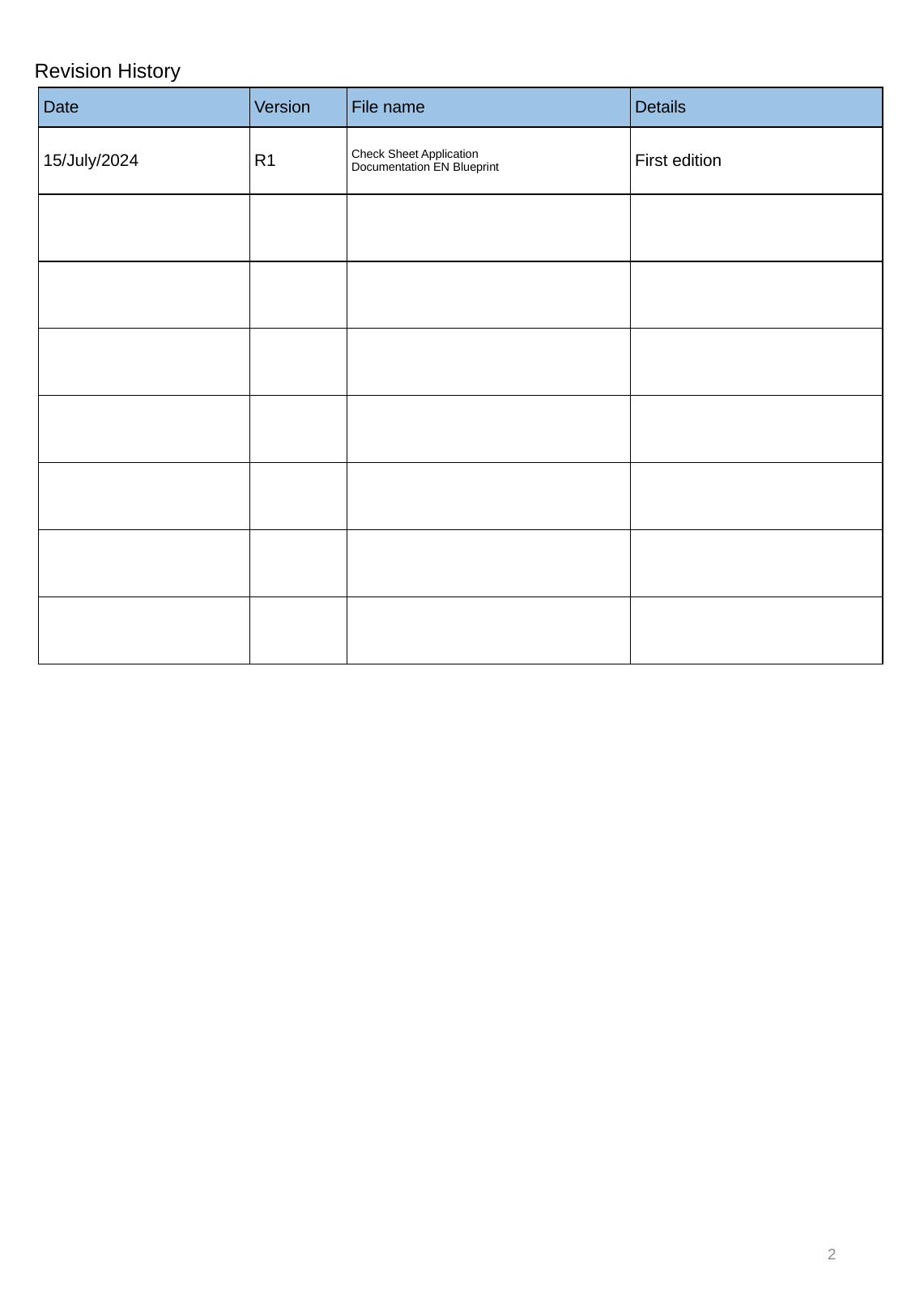

Revision History
| Date | Version | File name | Details |
| --- | --- | --- | --- |
| 15/July/2024 | R1 | Check Sheet Application Documentation EN Blueprint | First edition |
|  |  |  |  |
|  |  |  |  |
|  |  |  |  |
|  |  |  |  |
|  |  |  |  |
|  |  |  |  |
|  |  |  |  |
2